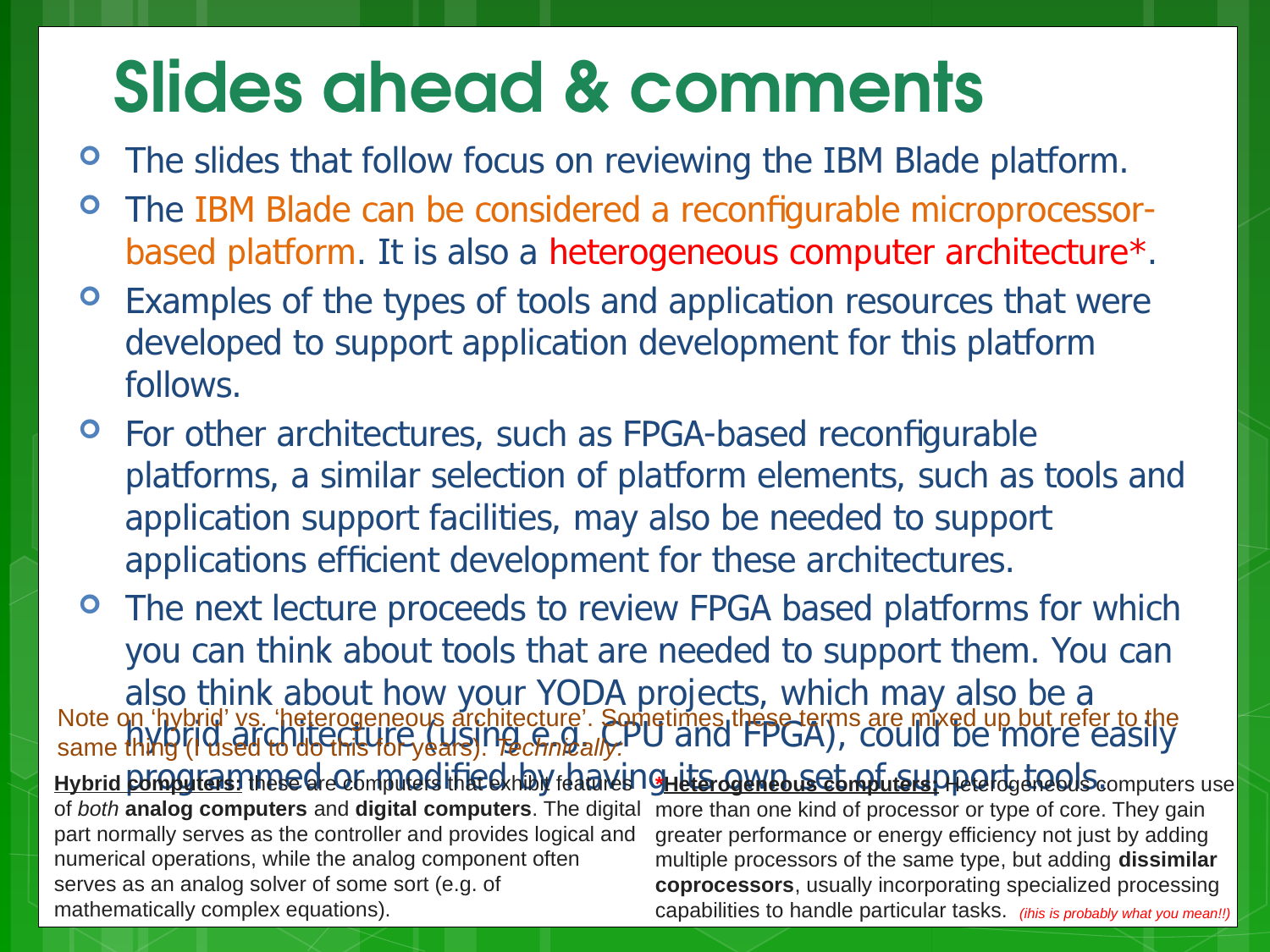

# Slides ahead & comments
The slides that follow focus on reviewing the IBM Blade platform.
The IBM Blade can be considered a reconfigurable microprocessor-based platform. It is also a heterogeneous computer architecture*.
Examples of the types of tools and application resources that were developed to support application development for this platform follows.
For other architectures, such as FPGA-based reconfigurable platforms, a similar selection of platform elements, such as tools and application support facilities, may also be needed to support applications efficient development for these architectures.
The next lecture proceeds to review FPGA based platforms for which you can think about tools that are needed to support them. You can also think about how your YODA projects, which may also be a hybrid architecture (using e.g. CPU and FPGA), could be more easily programmed or modified by having its own set of support tools.
Note on ‘hybrid’ vs. ‘heterogeneous architecture’. Sometimes these terms are mixed up but refer to the same thing (I used to do this for years). Technically:
Hybrid computers: these are computers that exhibit features of both analog computers and digital computers. The digital part normally serves as the controller and provides logical and numerical operations, while the analog component often serves as an analog solver of some sort (e.g. of mathematically complex equations).
*Heterogeneous computers: Heterogeneous computers use more than one kind of processor or type of core. They gain greater performance or energy efficiency not just by adding multiple processors of the same type, but adding dissimilar coprocessors, usually incorporating specialized processing capabilities to handle particular tasks.
(ihis is probably what you mean!!)